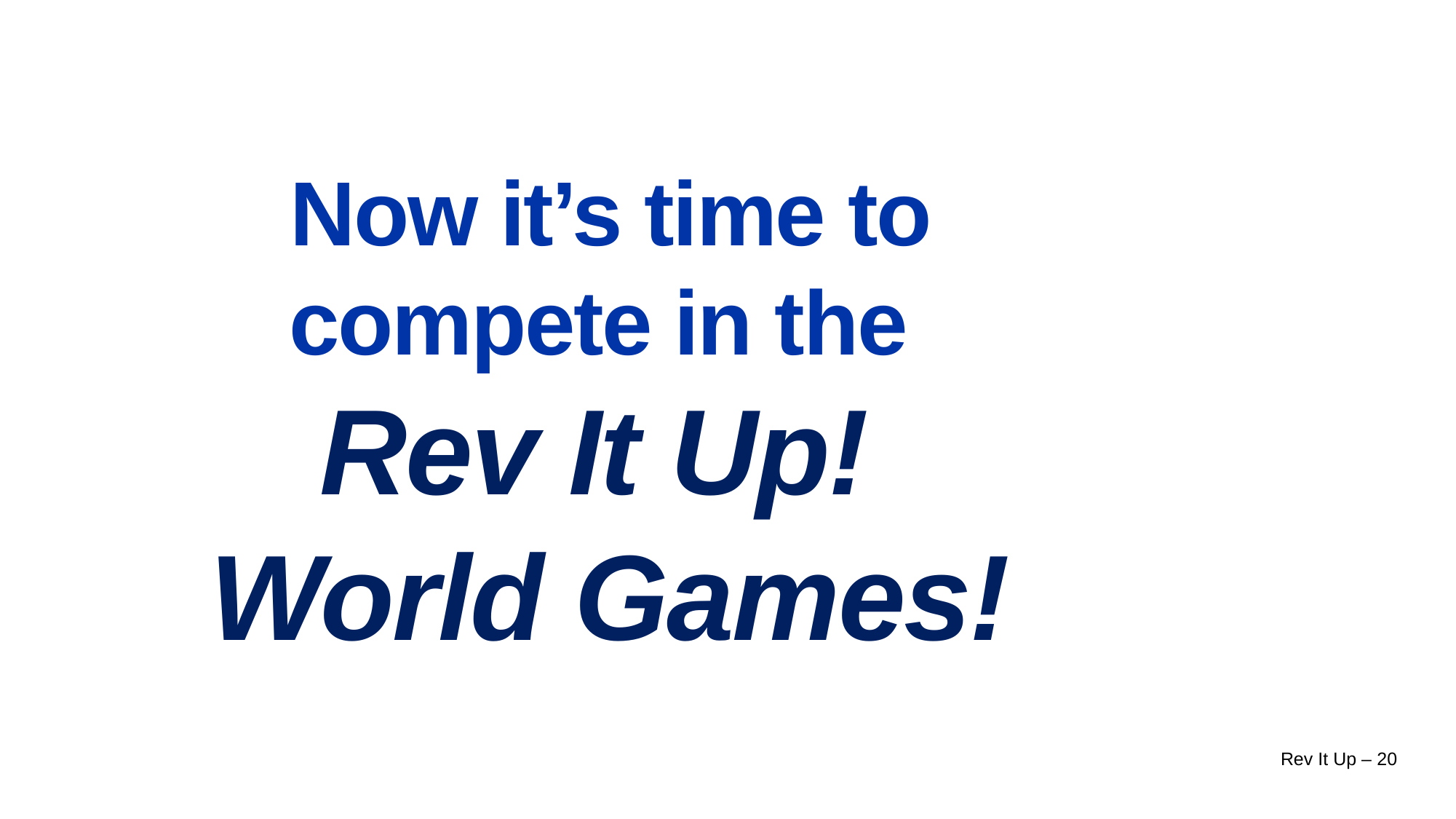

# Now it’s time to compete in the Rev It Up! World Games!
Rev It Up – 20